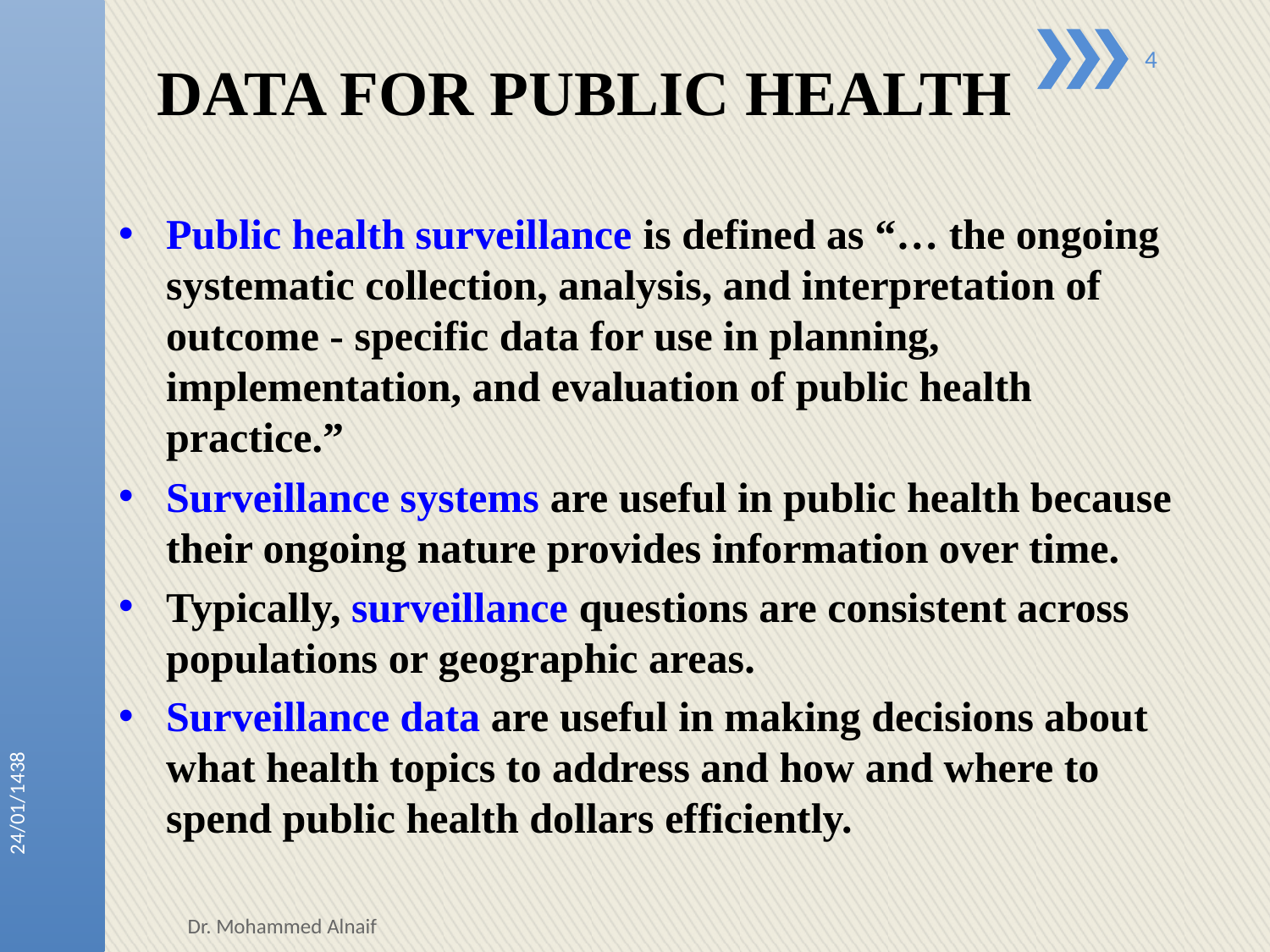

# DATA FOR PUBLIC HEALTH
4
Public health surveillance is defined as “… the ongoing systematic collection, analysis, and interpretation of outcome - specific data for use in planning, implementation, and evaluation of public health practice.”
Surveillance systems are useful in public health because their ongoing nature provides information over time.
Typically, surveillance questions are consistent across populations or geographic areas.
Surveillance data are useful in making decisions about what health topics to address and how and where to spend public health dollars efficiently.
24/01/1438
Dr. Mohammed Alnaif